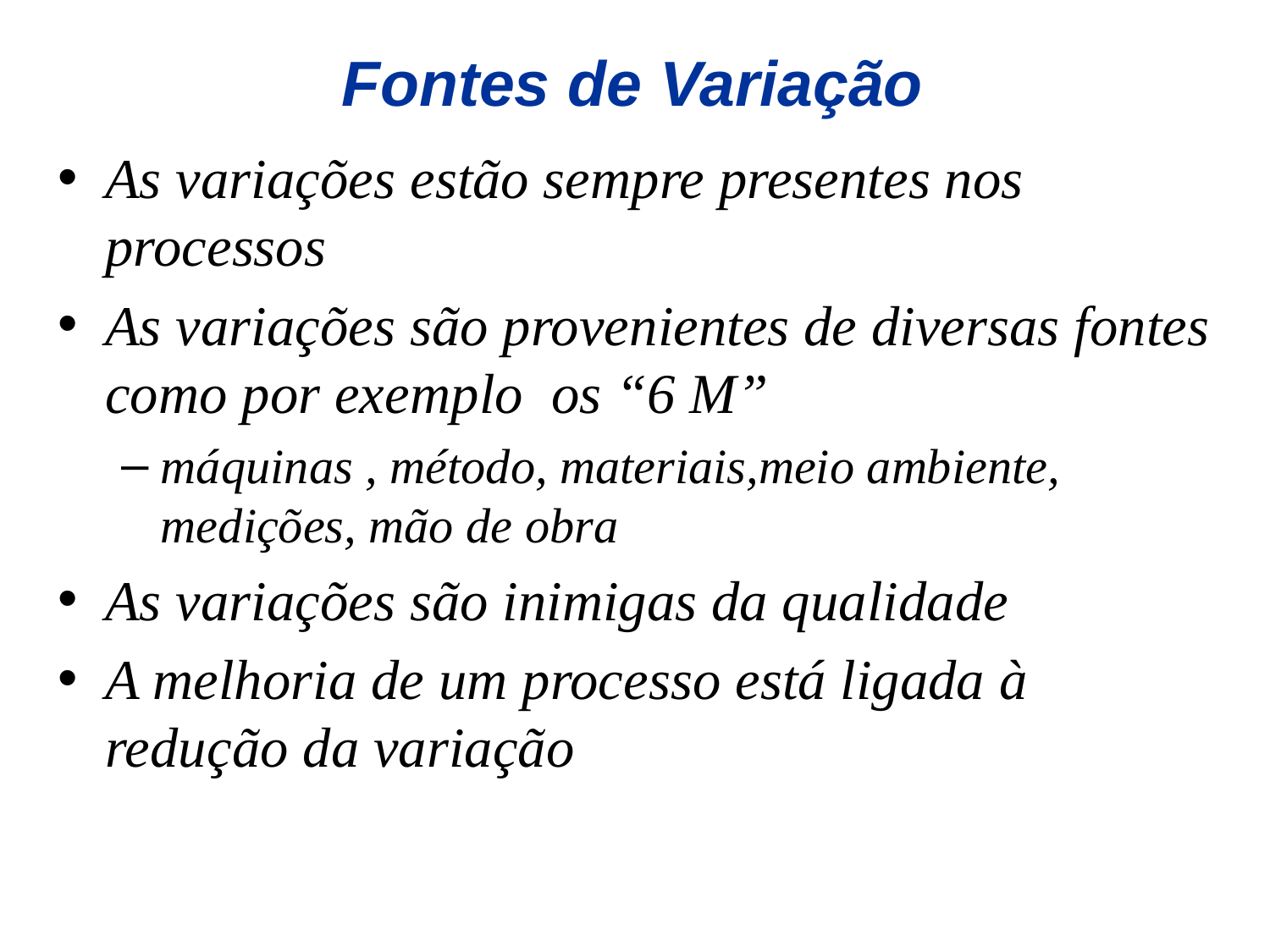

# Fontes de Variação
As variações estão sempre presentes nos processos
As variações são provenientes de diversas fontes como por exemplo  os “6 M”
máquinas , método, materiais,meio ambiente, medições, mão de obra
As variações são inimigas da qualidade
A melhoria de um processo está ligada à redução da variação